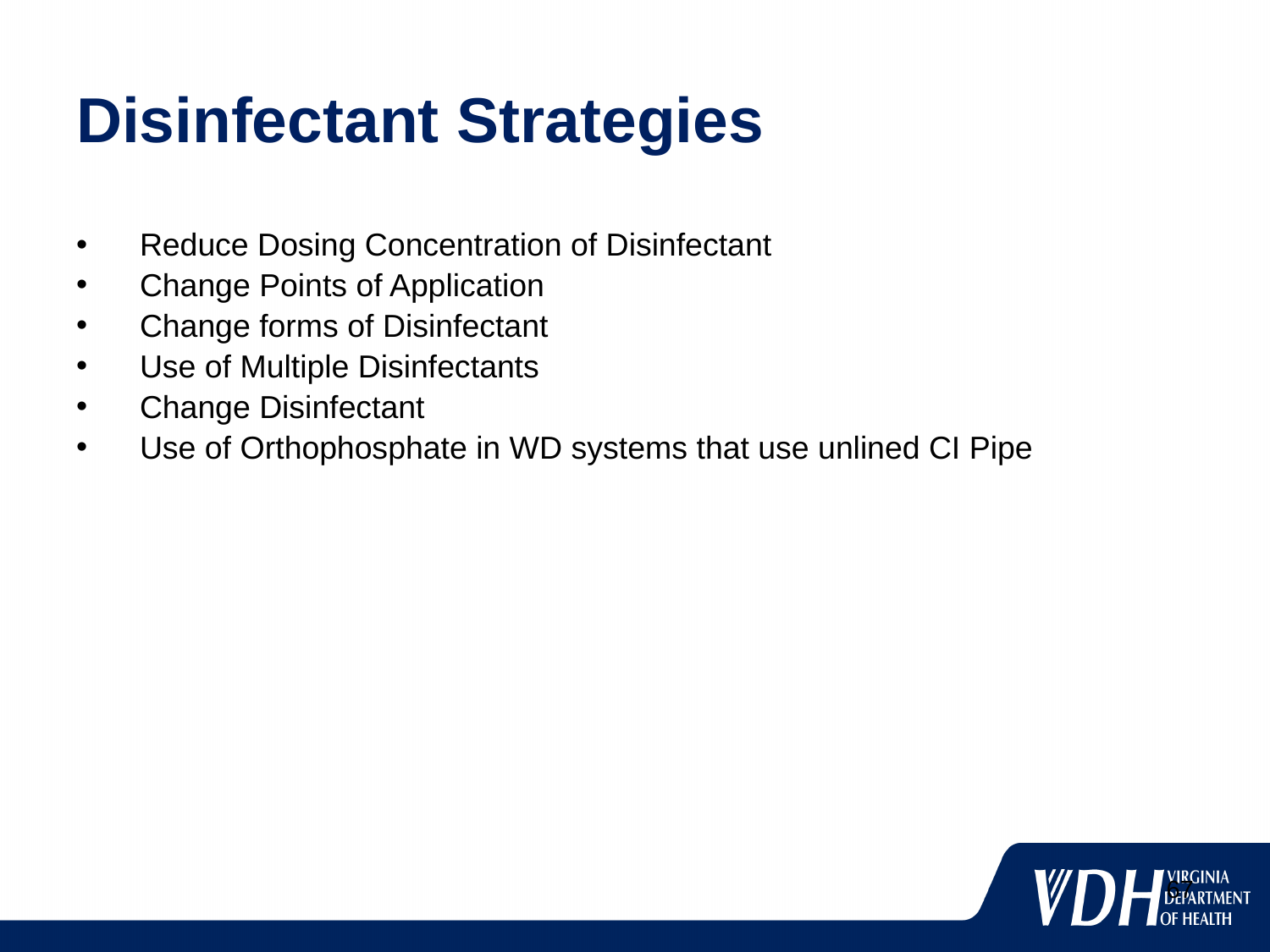

# Disinfectant Strategies
Reduce Dosing Concentration of Disinfectant
Change Points of Application
Change forms of Disinfectant
Use of Multiple Disinfectants
Change Disinfectant
Use of Orthophosphate in WD systems that use unlined CI Pipe

67